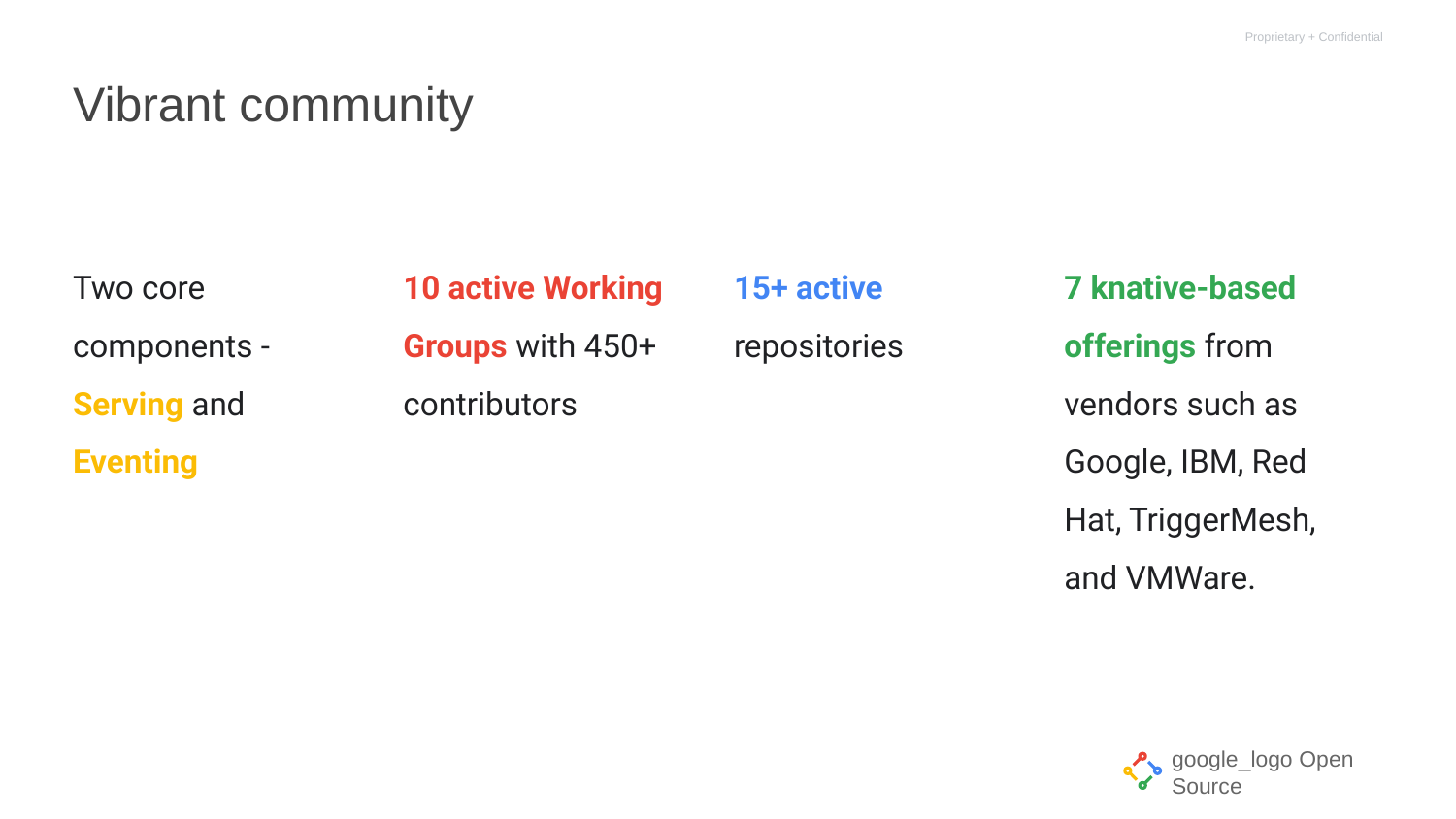

# Vibrant community
Two core components - Serving and Eventing
10 active Working Groups with 450+ contributors
15+ active repositories

7 knative-based offerings from vendors such as Google, IBM, Red Hat, TriggerMesh, and VMWare.